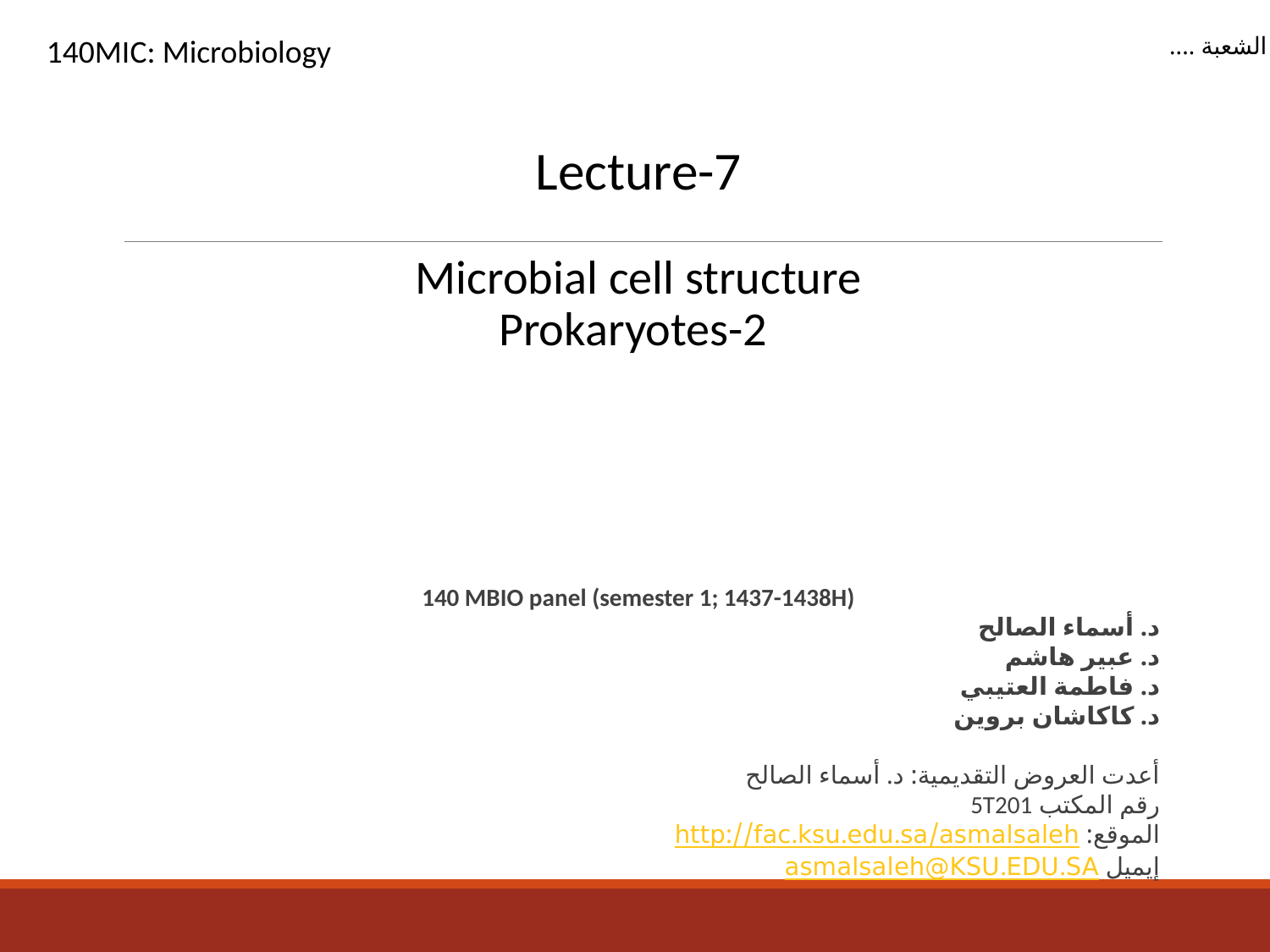

140MIC: Microbiology
الشعبة ....
Lecture-7

Microbial cell structure
Prokaryotes-2
140 MBIO panel (semester 1; 1437-1438H)
د. أسماء الصالح
د. عبير هاشم
د. فاطمة العتيبي
د. كاكاشان بروين

أعدت العروض التقديمية: د. أسماء الصالح
رقم المكتب 5T201
الموقع: http://fac.ksu.edu.sa/asmalsaleh
إيميل asmalsaleh@KSU.EDU.SA